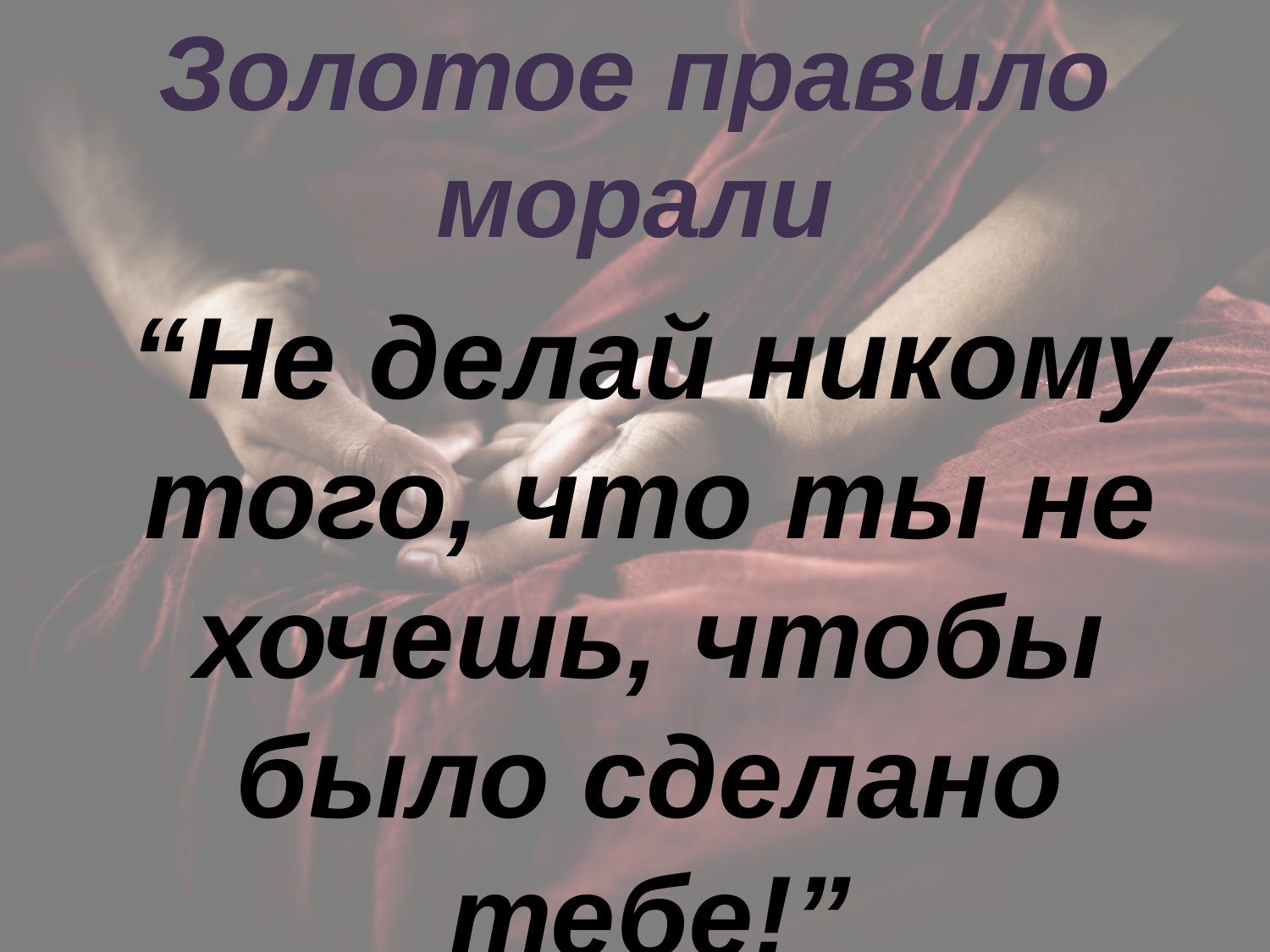

Золотое правило морали
“Не делай никому того, что ты не хочешь, чтобы было сделано тебе!”